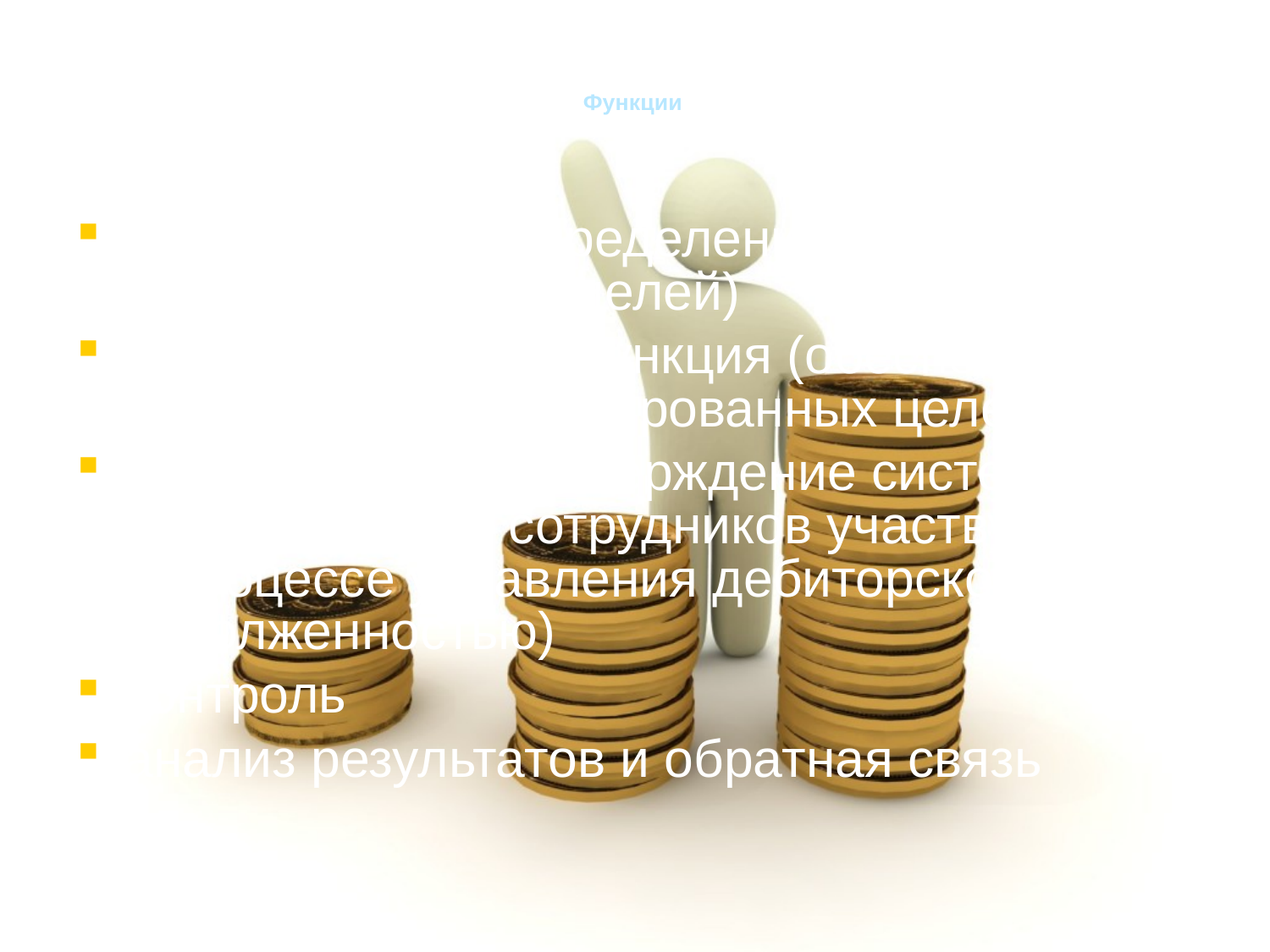

Функции
планирование (определение финансовых и управленческих целей)
организационная функция (обеспечение выполнения запланированных целей)
мотивирование (утверждение системы мотивации для сотрудников участвующих в процессе управления дебиторской задолженностью)
контроль
анализ результатов и обратная связь